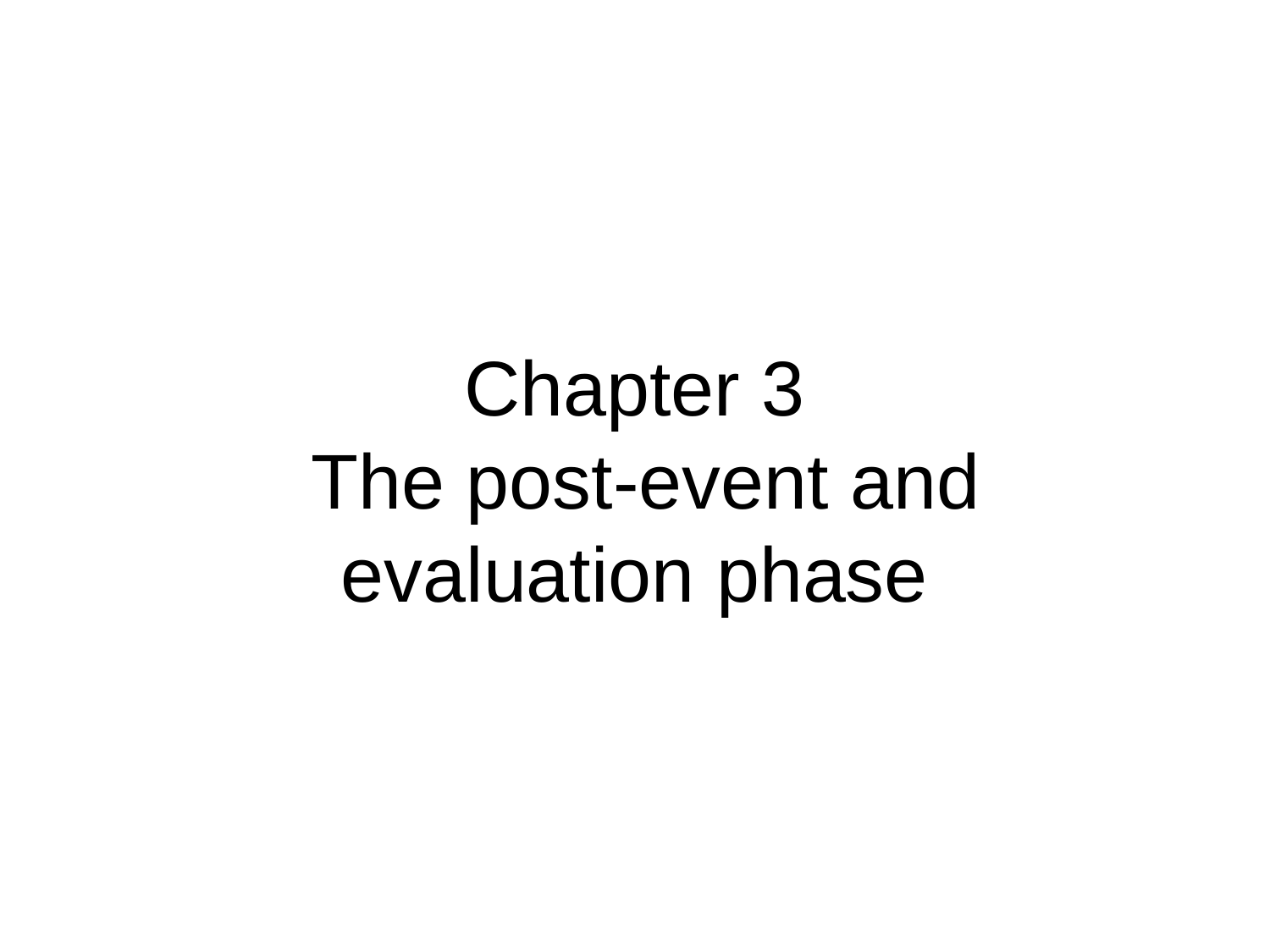

# Chapter 3  The post-event and evaluation phase